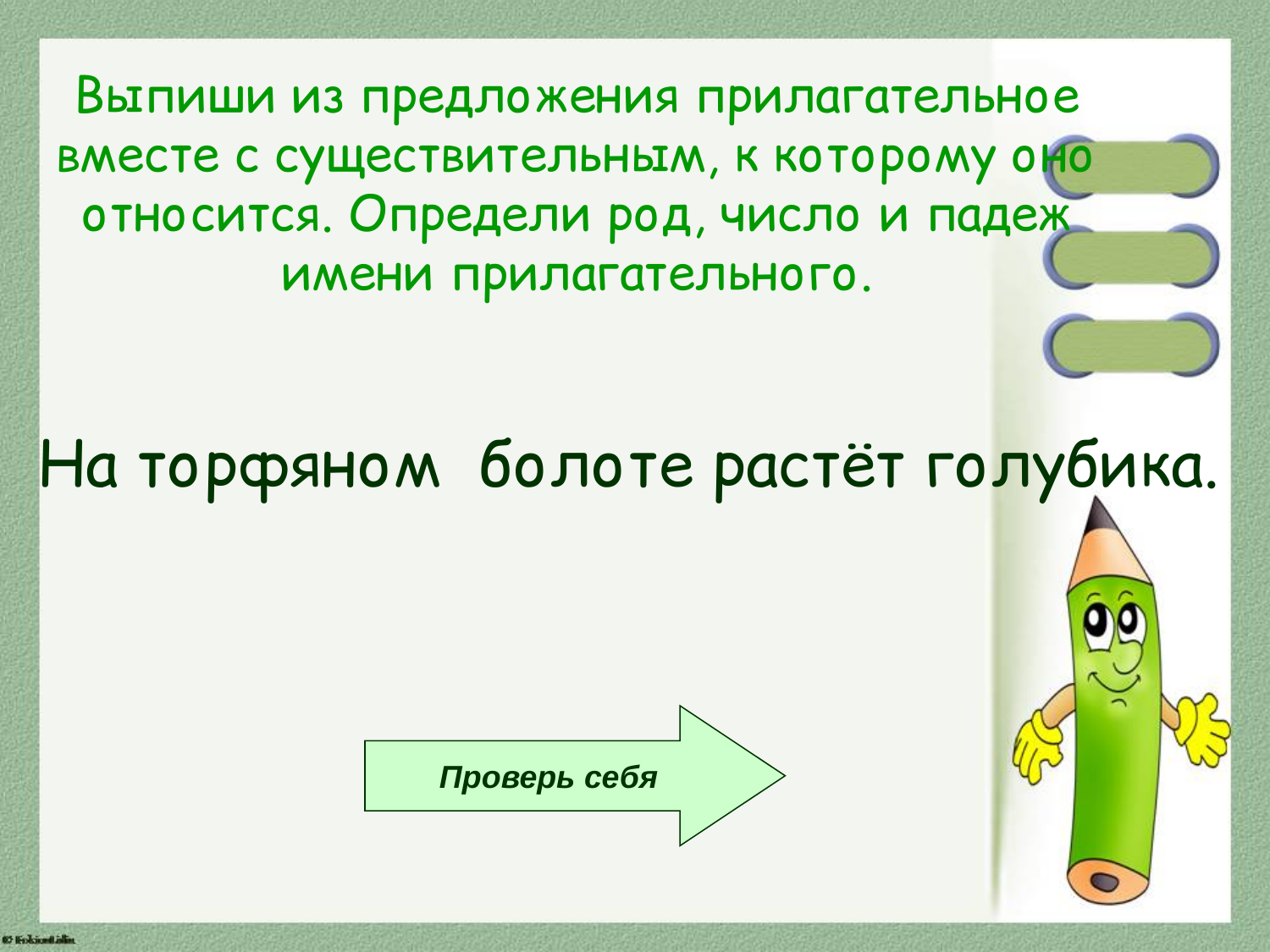

Выпиши из предложения прилагательное вместе с существительным, к которому оно относится. Определи род, число и падеж
имени прилагательного.
На торфяном  болоте растёт голубика.
Проверь себя